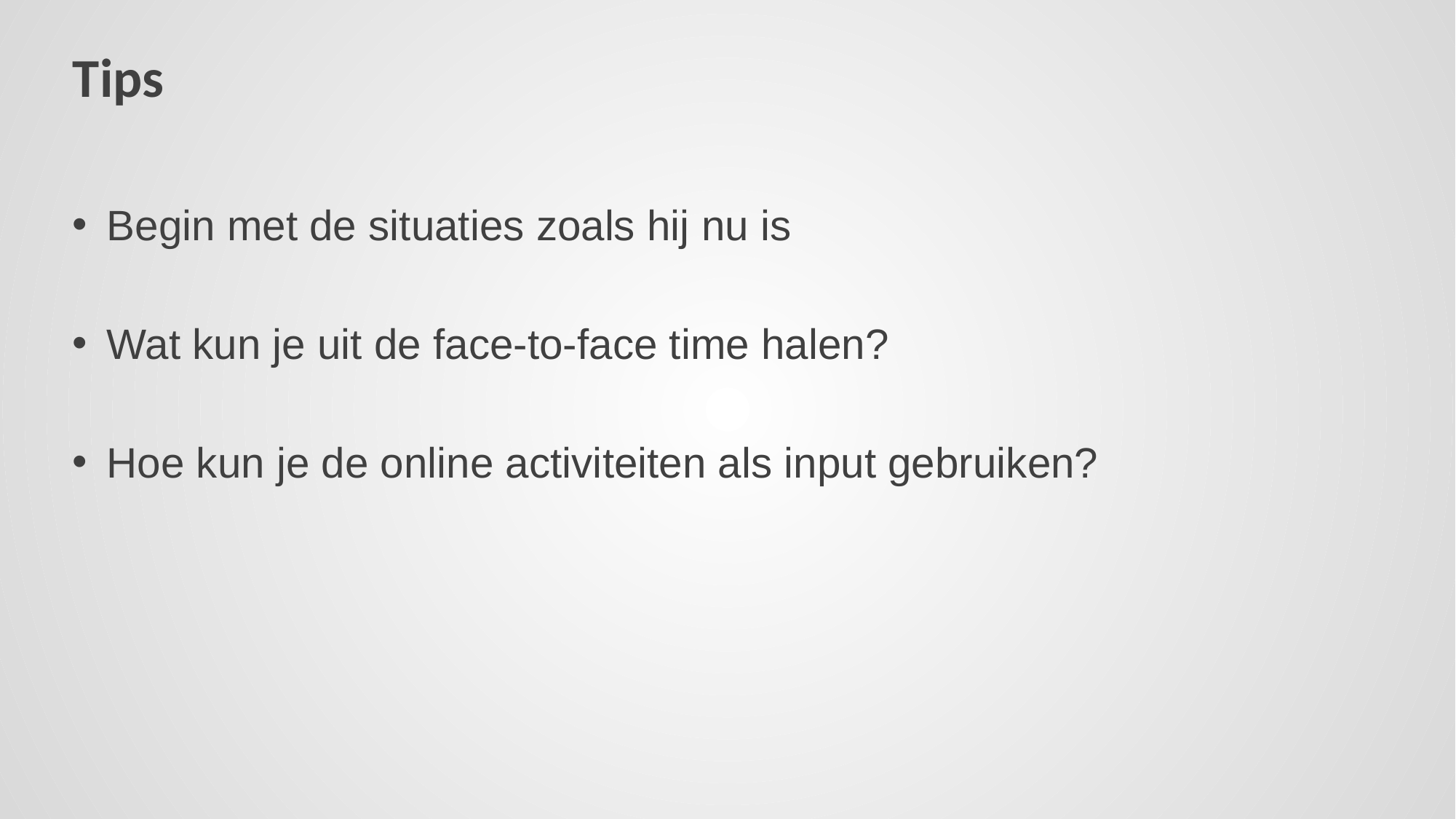

# Tips
Begin met de situaties zoals hij nu is

Wat kun je uit de face-to-face time halen?

Hoe kun je de online activiteiten als input gebruiken?